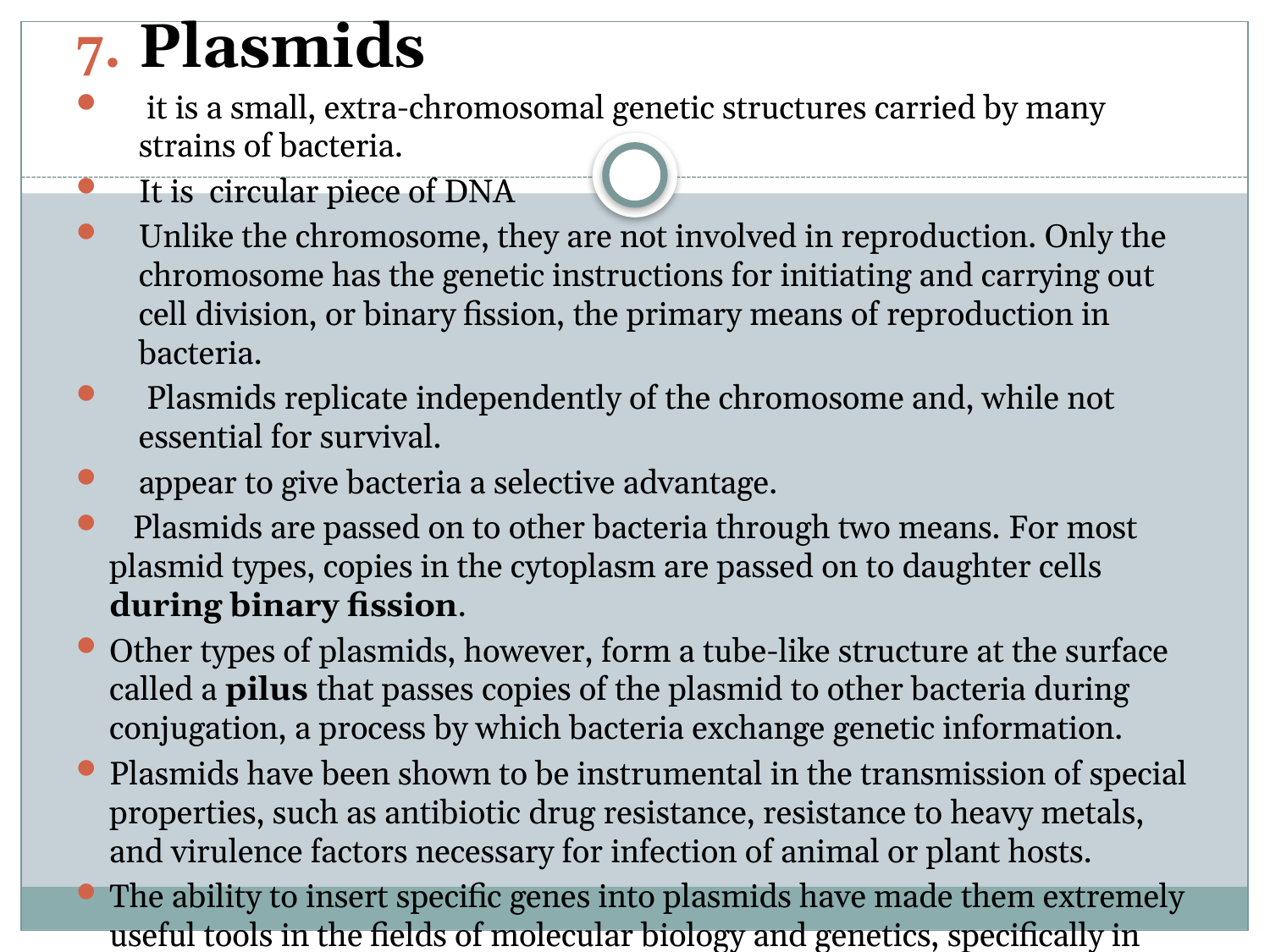

Plasmids
 it is a small, extra-chromosomal genetic structures carried by many strains of bacteria.
It is  circular piece of DNA
Unlike the chromosome, they are not involved in reproduction. Only the chromosome has the genetic instructions for initiating and carrying out cell division, or binary fission, the primary means of reproduction in bacteria.
 Plasmids replicate independently of the chromosome and, while not essential for survival.
appear to give bacteria a selective advantage.
   Plasmids are passed on to other bacteria through two means. For most       plasmid types, copies in the cytoplasm are passed on to daughter cells during binary fission.
Other types of plasmids, however, form a tube-like structure at the surface called a pilus that passes copies of the plasmid to other bacteria during conjugation, a process by which bacteria exchange genetic information.
Plasmids have been shown to be instrumental in the transmission of special properties, such as antibiotic drug resistance, resistance to heavy metals, and virulence factors necessary for infection of animal or plant hosts.
The ability to insert specific genes into plasmids have made them extremely useful tools in the fields of molecular biology and genetics, specifically in the area of genetic engineering